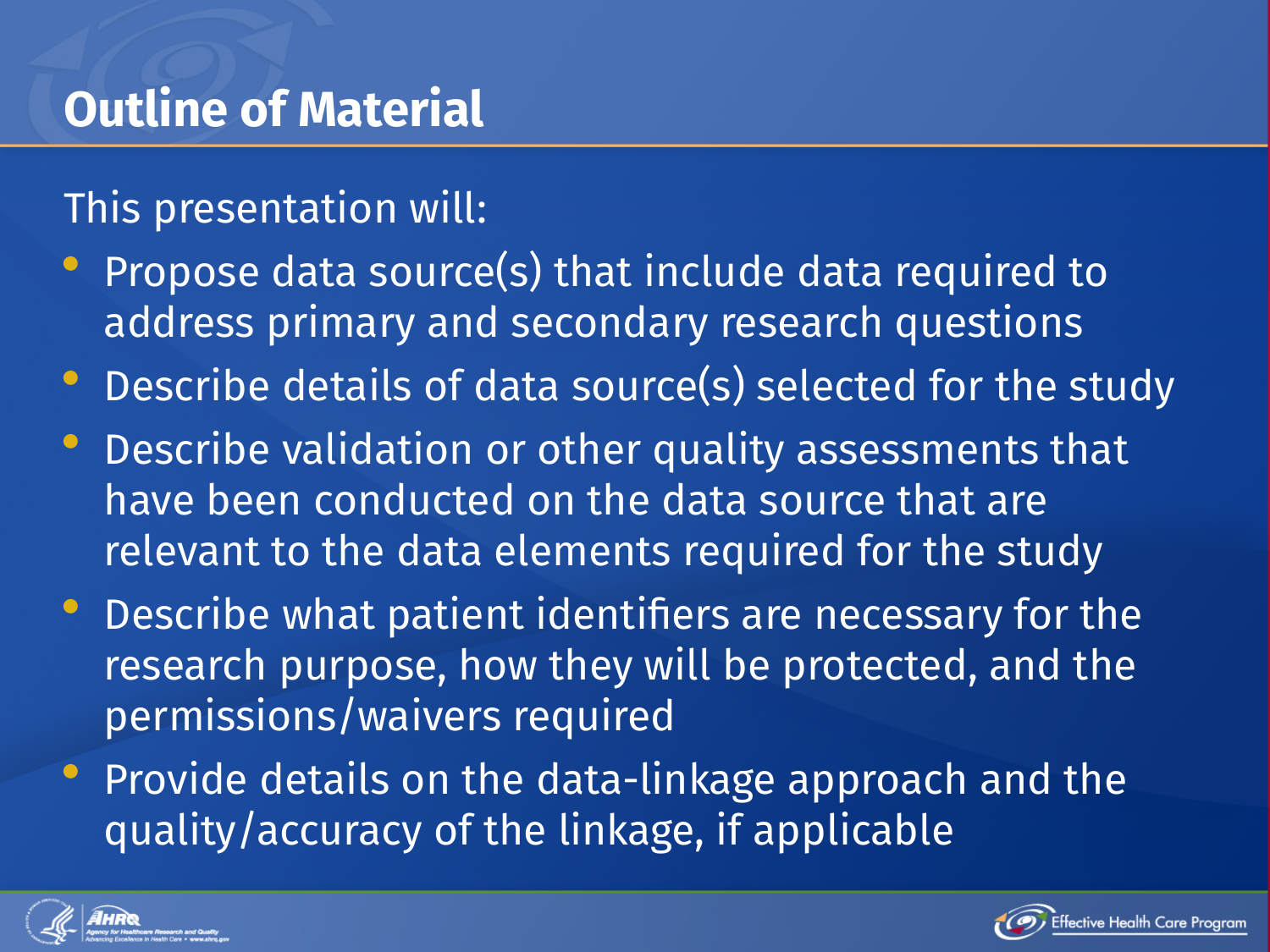

# Outline of Material
This presentation will:
Propose data source(s) that include data required to address primary and secondary research questions
Describe details of data source(s) selected for the study
Describe validation or other quality assessments that have been conducted on the data source that are relevant to the data elements required for the study
Describe what patient identifiers are necessary for the research purpose, how they will be protected, and the permissions/waivers required
Provide details on the data-linkage approach and the quality/accuracy of the linkage, if applicable